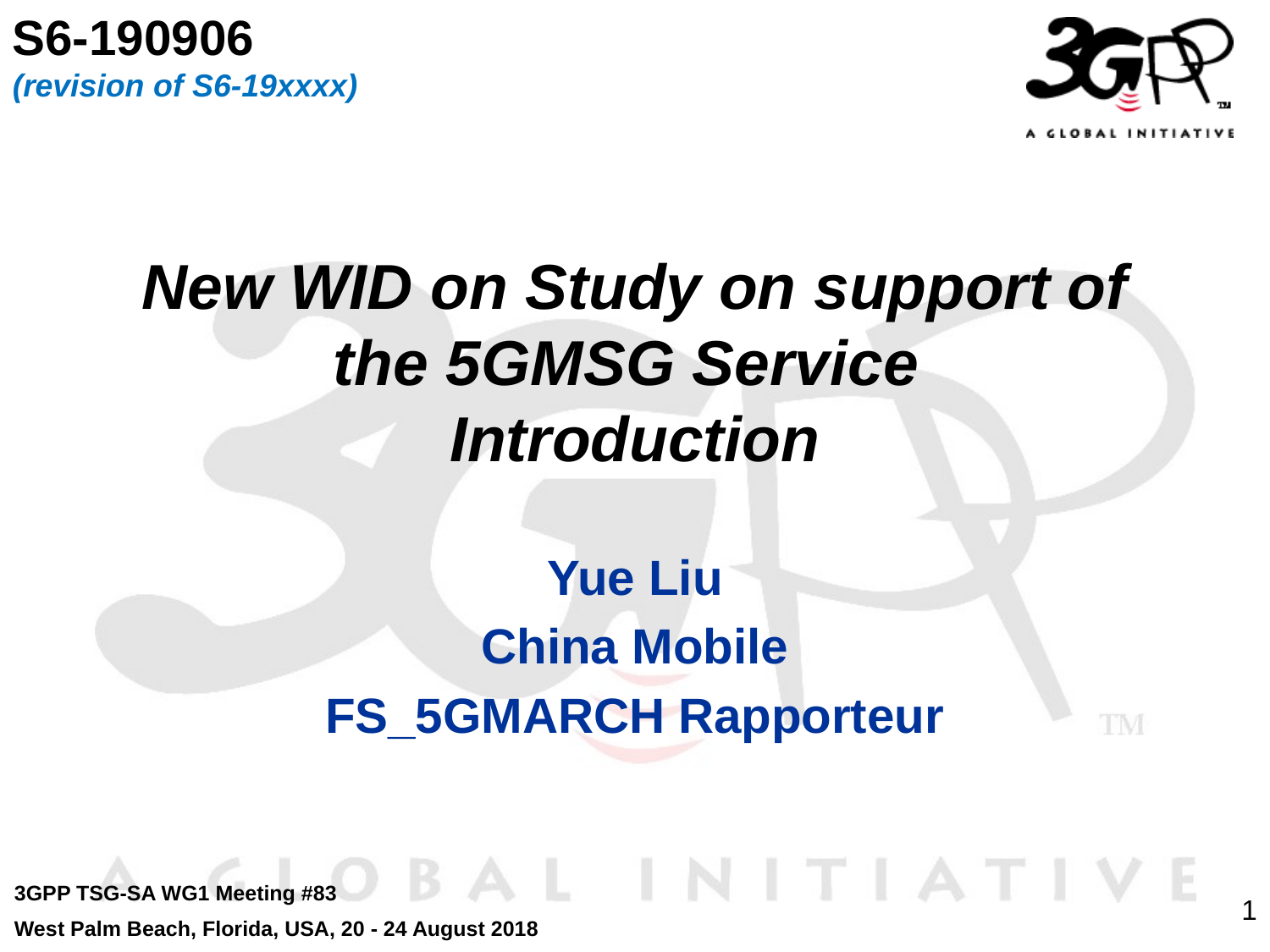

S6-190906
(revision of S6-19xxxx)
# New WID on Study on support of the 5GMSG Service Introduction
Yue Liu
China Mobile
FS_5GMARCH Rapporteur
3GPP TSG-SA WG1 Meeting #83
West Palm Beach, Florida, USA, 20 - 24 August 2018
1